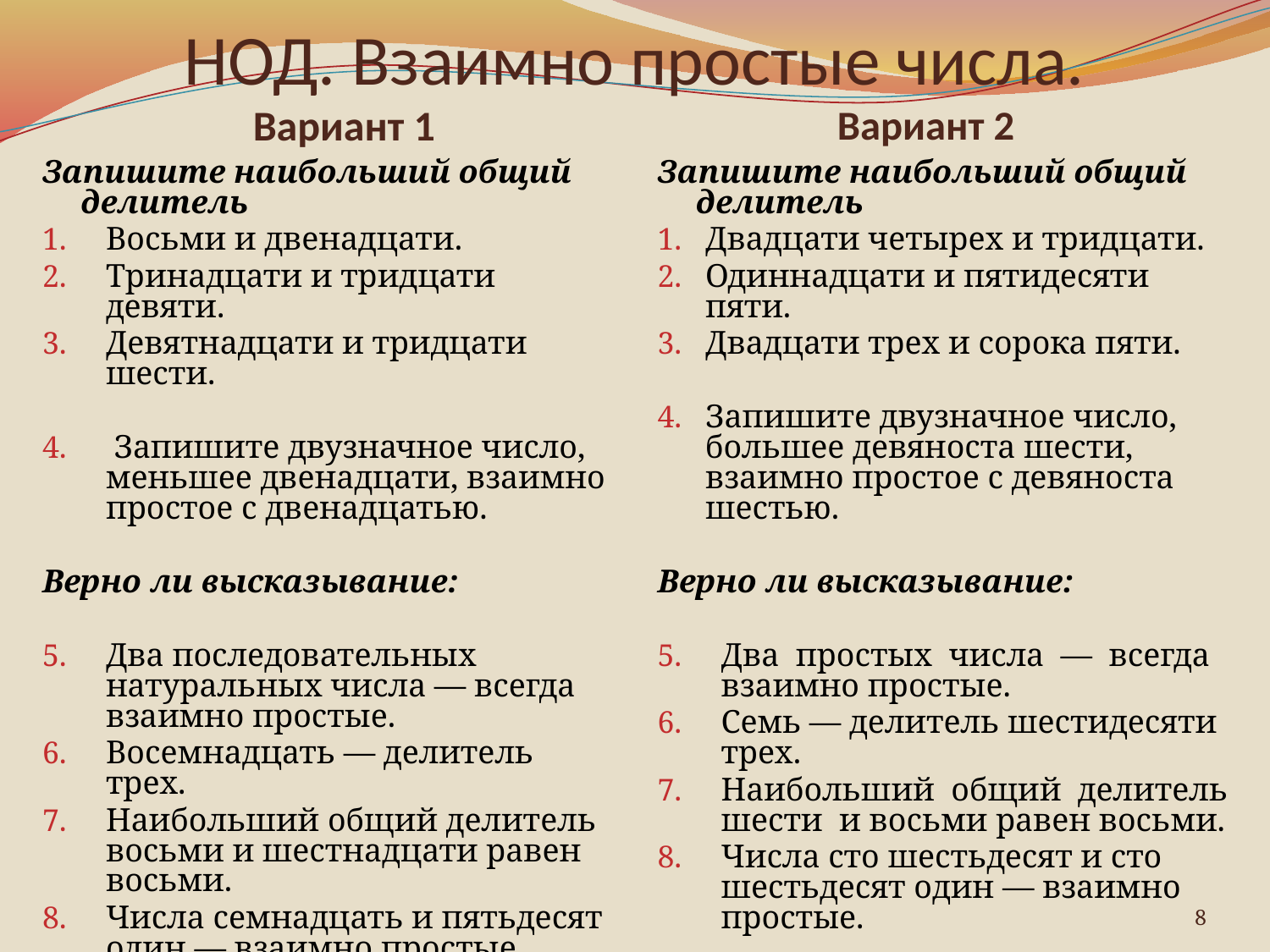

# НОД. Взаимно простые числа.
Вариант 1
Вариант 2
Запишите наибольший общий делитель
Восьми и двенадцати.
Тринадцати и тридцати девяти.
Девятнадцати и тридцати шести.

 Запишите двузначное число, меньшее двенадцати, взаимно простое с двенадцатью.

Верно ли высказывание:

Два последовательных натуральных числа — всегда взаимно простые.
Восемнадцать — делитель трех.
Наибольший общий делитель восьми и шестнадцати равен восьми.
Числа семнадцать и пятьдесят один — взаимно простые.
Запишите наибольший общий делитель
Двадцати четырех и тридцати.
Одиннадцати и пятидесяти пяти.
Двадцати трех и сорока пяти.

Запишите двузначное число, большее девяноста шести, взаимно простое с девяноста шестью.

Верно ли высказывание:

Два  простых  числа  —  всегда  взаимно простые.
Семь — делитель шестидесяти трех.
Наибольший  общий  делитель  шести  и восьми равен восьми.
Числа сто шестьдесят и сто шестьдесят один — взаимно простые.
8